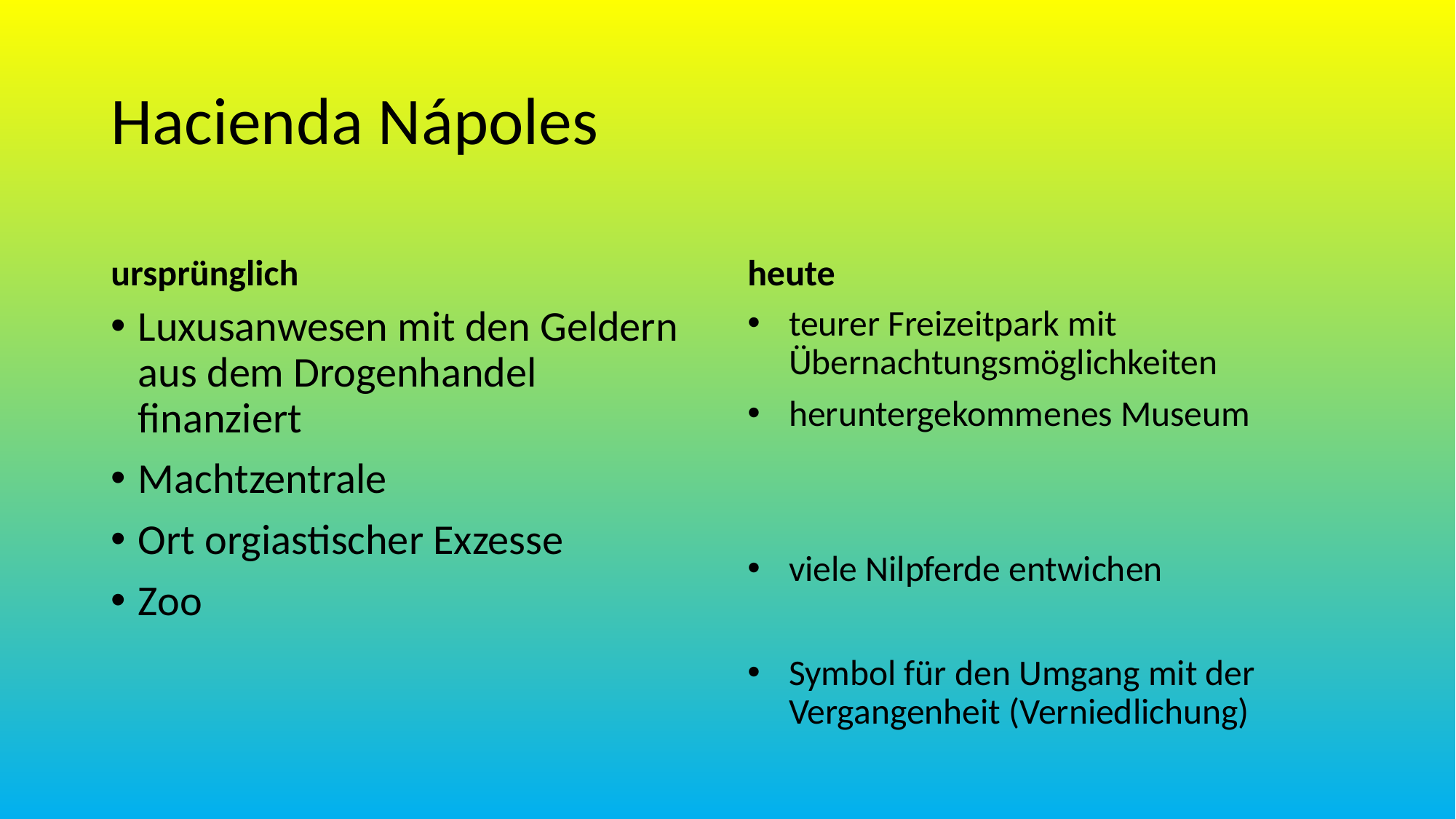

Hacienda Nápoles
ursprünglich
heute
Luxusanwesen mit den Geldern aus dem Drogenhandel finanziert
Machtzentrale
Ort orgiastischer Exzesse
Zoo
teurer Freizeitpark mit Übernachtungsmöglichkeiten
heruntergekommenes Museum

viele Nilpferde entwichen

Symbol für den Umgang mit der Vergangenheit (Verniedlichung)